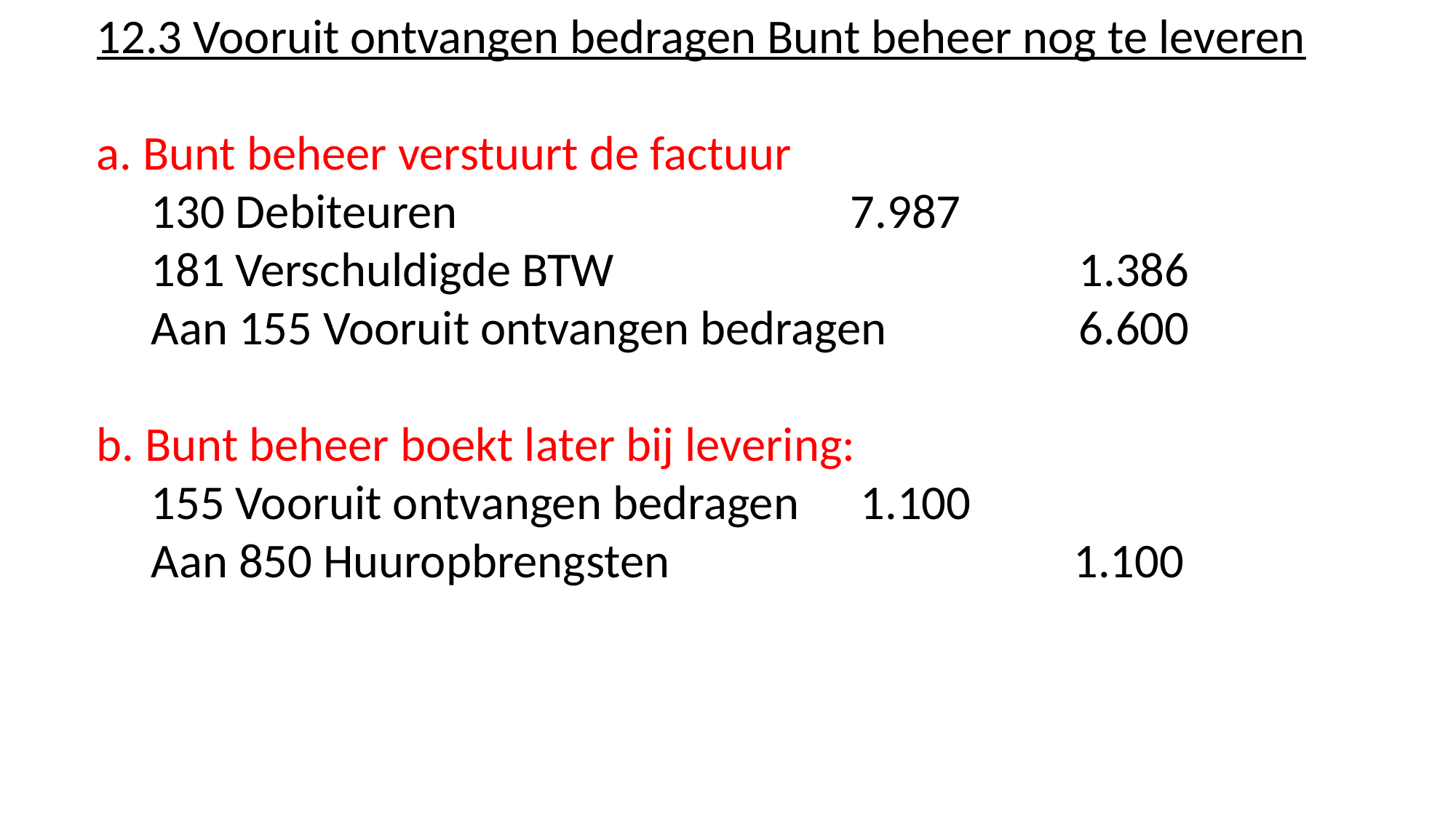

12.3 Vooruit ontvangen bedragen Bunt beheer nog te leveren

a. Bunt beheer verstuurt de factuur
     130 Debiteuren                                    7.987
     181 Verschuldigde BTW                      		     	1.386
     Aan 155 Vooruit ontvangen bedragen              	6.600

b. Bunt beheer boekt later bij levering:
     155 Vooruit ontvangen bedragen	1.100
     Aan 850 Huuropbrengsten                                     1.100